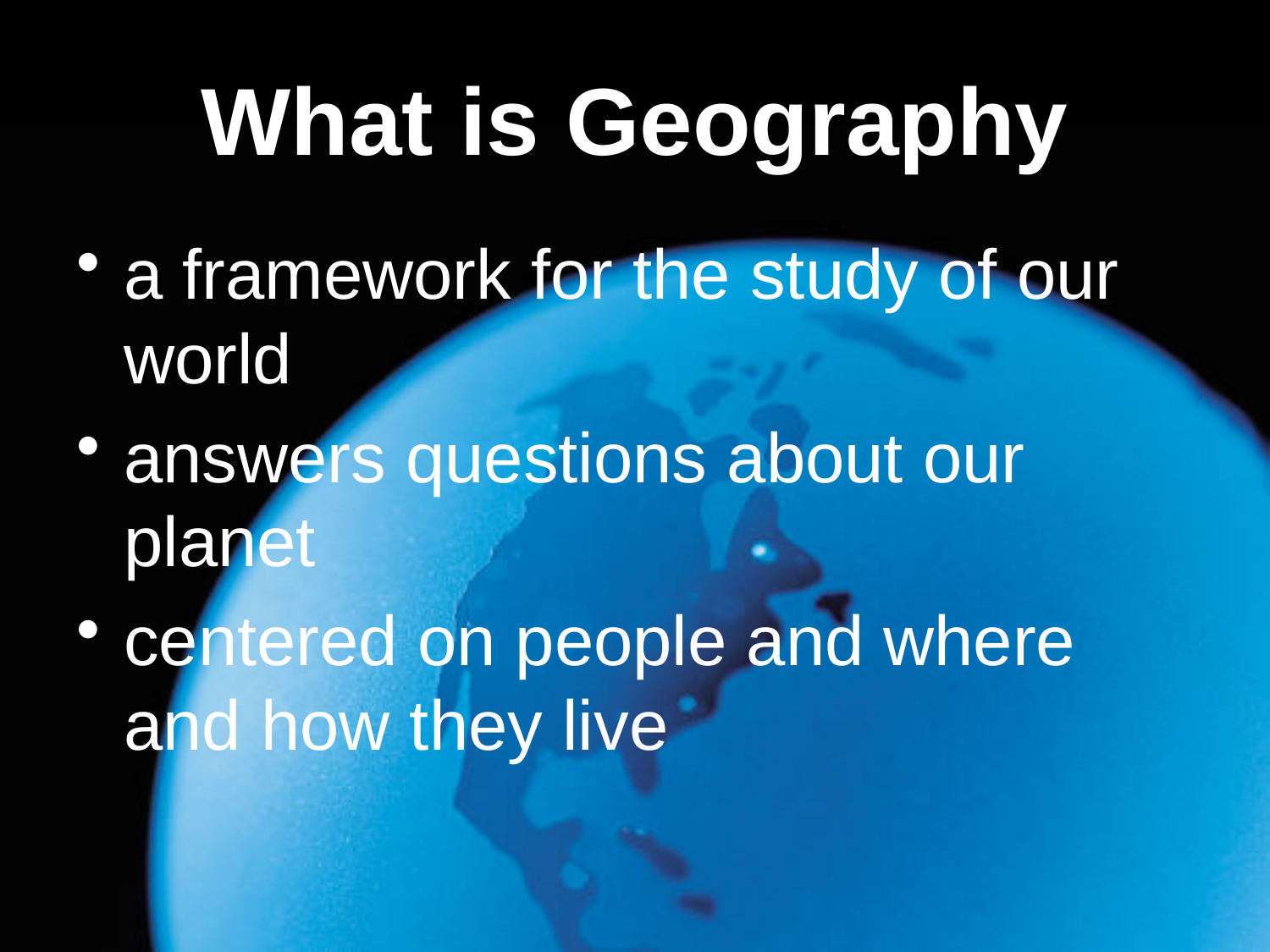

# What is Geography
a framework for the study of our world
answers questions about our planet
centered on people and where and how they live